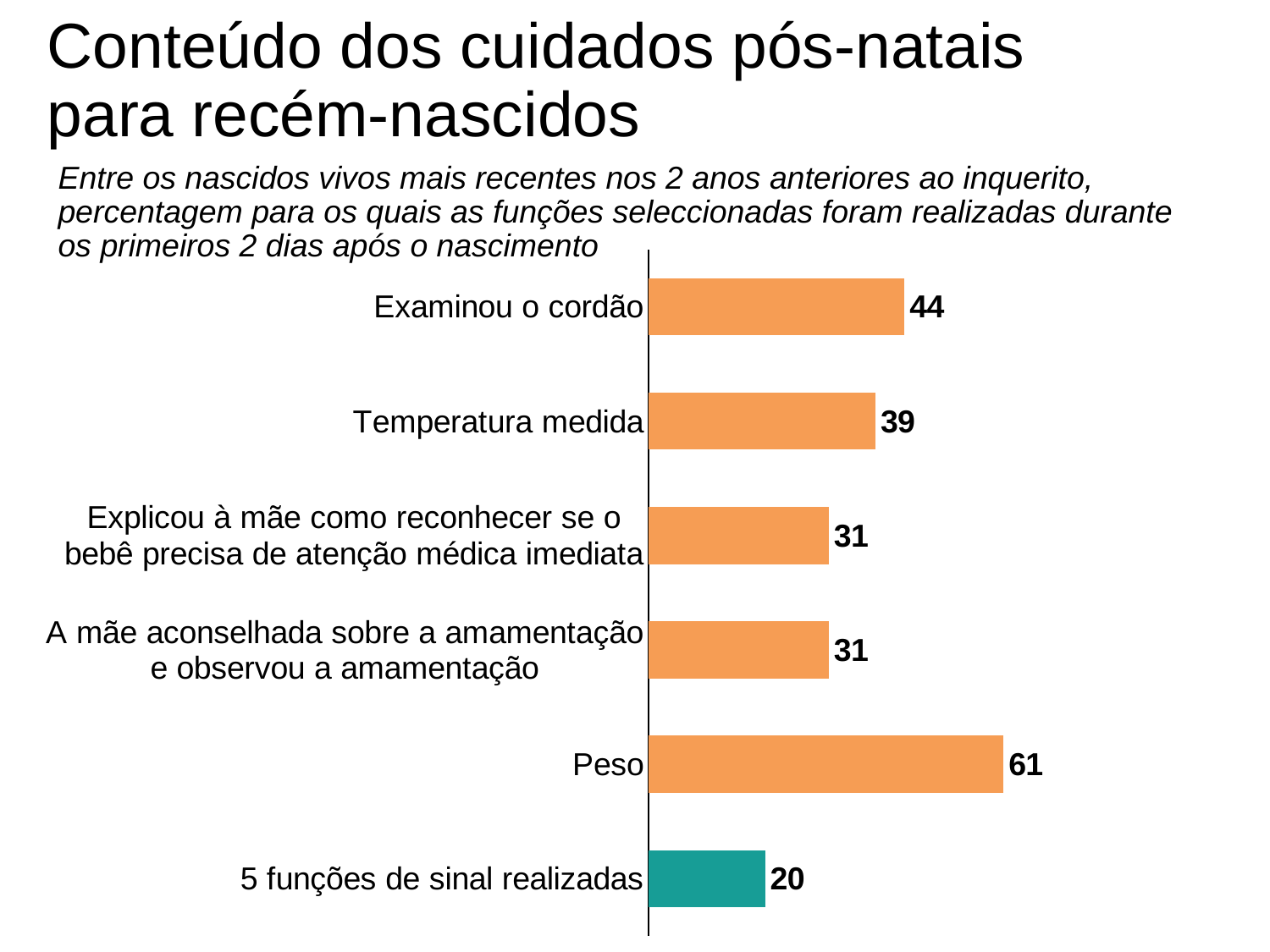

# Conteúdo dos cuidados pós-natais para recém-nascidos
Entre os nascidos vivos mais recentes nos 2 anos anteriores ao inquerito,  percentagem para os quais as funções seleccionadas foram realizadas durante os primeiros 2 dias após o nascimento

### Chart

| Category | Column3 |
|---|---|
| 5 funções de sinal realizadas | 20.0 |
| Peso | 61.0 |
| A mãe aconselhada sobre a amamentação e observou a amamentação | 31.0 |
| Explicou à mãe como reconhecer se o bebê precisa de atenção médica imediata | 31.0 |
| Temperatura medida | 39.0 |
| Examinou o cordão | 44.0 |